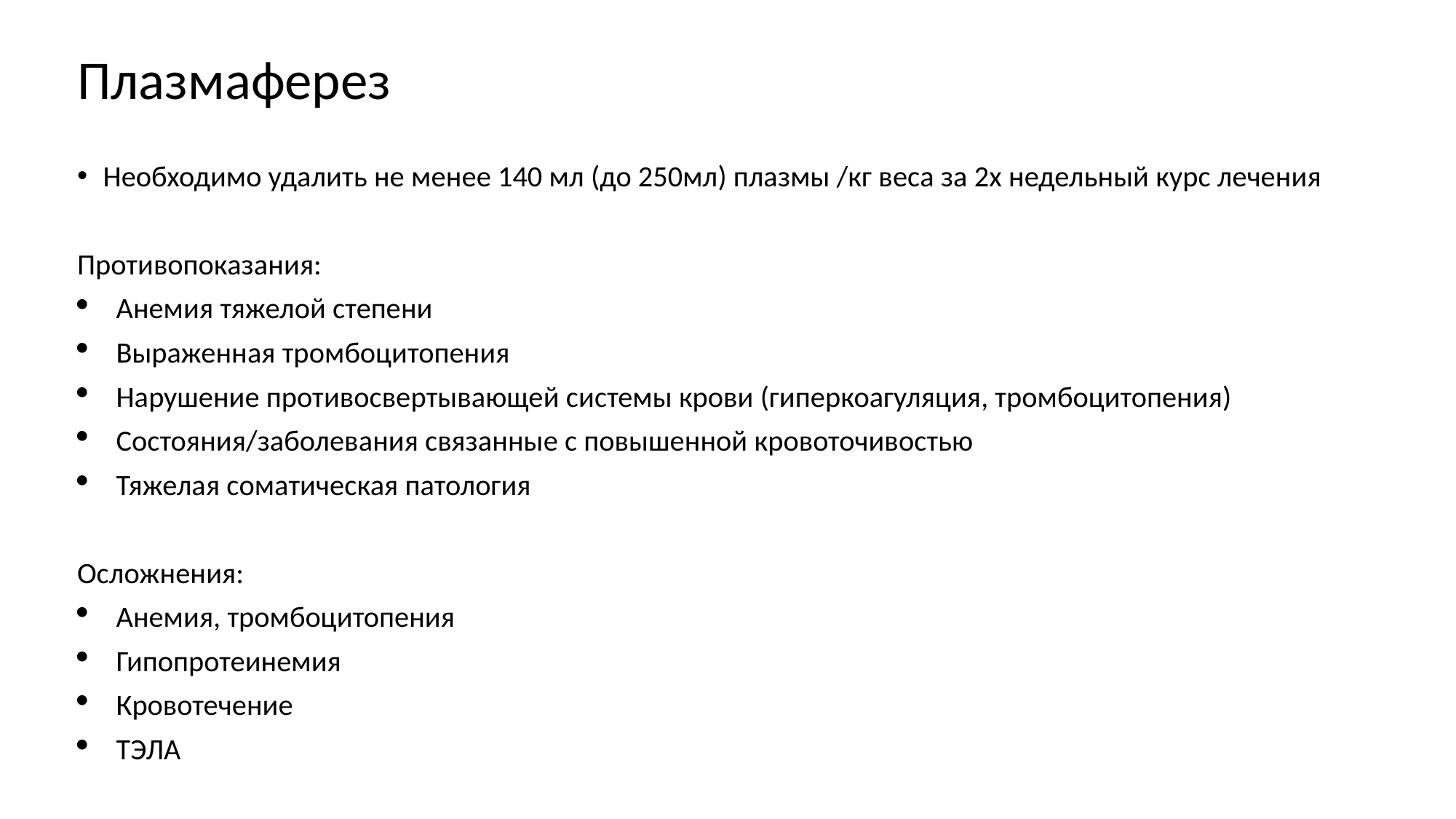

# Плазмаферез
Необходимо удалить не менее 140 мл (до 250мл) плазмы /кг веса за 2х недельный курс лечения

Противопоказания:
Анемия тяжелой степени
Выраженная тромбоцитопения
Нарушение противосвертывающей системы крови (гиперкоагуляция, тромбоцитопения)
Состояния/заболевания связанные с повышенной кровоточивостью
Тяжелая соматическая патология

Осложнения:
Анемия, тромбоцитопения
Гипопротеинемия
Кровотечение
ТЭЛА